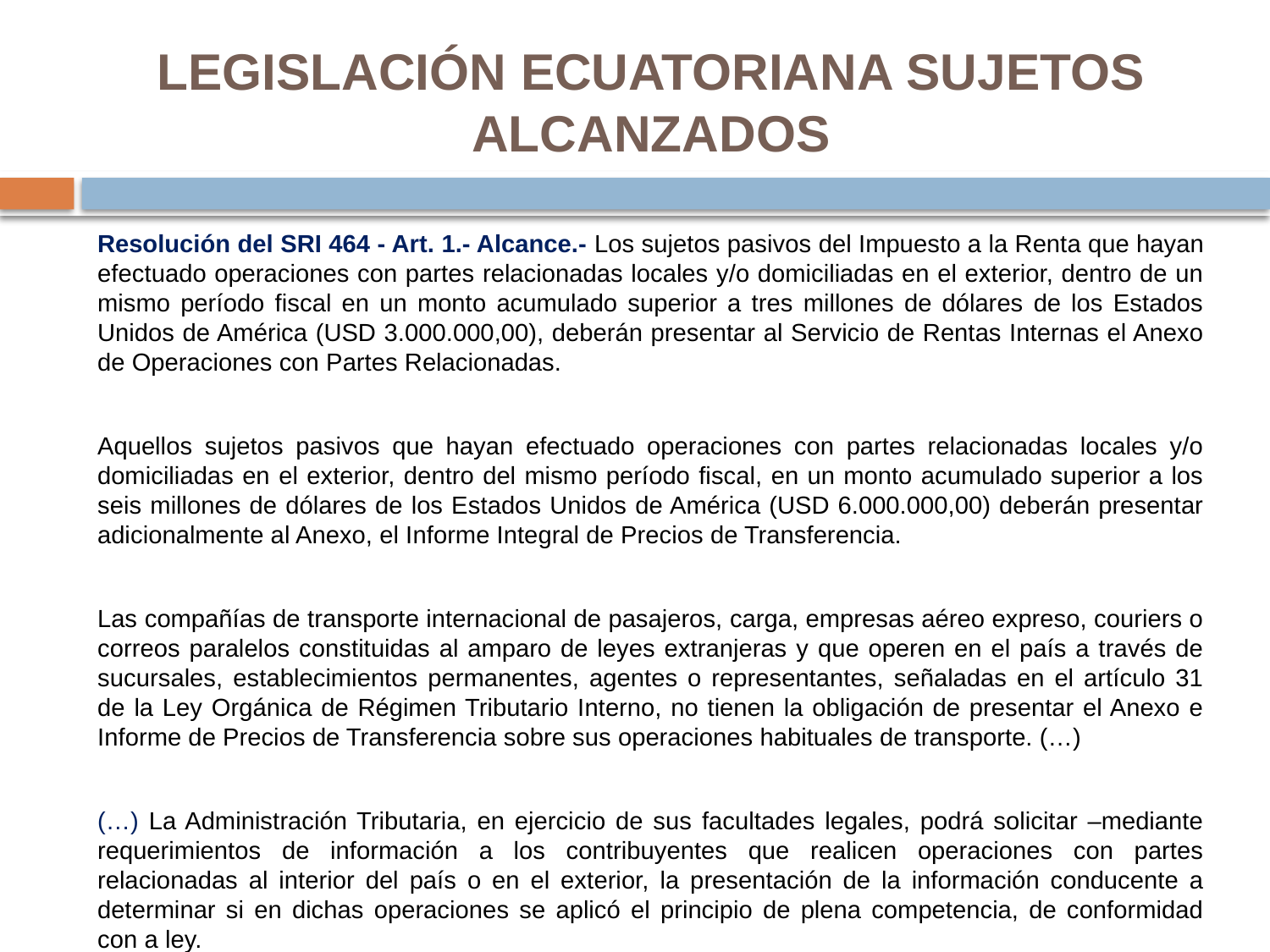

# LEGISLACIÓN ECUATORIANA SUJETOS ALCANZADOS
Resolución del SRI 464 - Art. 1.- Alcance.- Los sujetos pasivos del Impuesto a la Renta que hayan efectuado operaciones con partes relacionadas locales y/o domiciliadas en el exterior, dentro de un mismo período fiscal en un monto acumulado superior a tres millones de dólares de los Estados Unidos de América (USD 3.000.000,00), deberán presentar al Servicio de Rentas Internas el Anexo de Operaciones con Partes Relacionadas.

Aquellos sujetos pasivos que hayan efectuado operaciones con partes relacionadas locales y/o domiciliadas en el exterior, dentro del mismo período fiscal, en un monto acumulado superior a los seis millones de dólares de los Estados Unidos de América (USD 6.000.000,00) deberán presentar adicionalmente al Anexo, el Informe Integral de Precios de Transferencia.

Las compañías de transporte internacional de pasajeros, carga, empresas aéreo expreso, couriers o correos paralelos constituidas al amparo de leyes extranjeras y que operen en el país a través de sucursales, establecimientos permanentes, agentes o representantes, señaladas en el artículo 31 de la Ley Orgánica de Régimen Tributario Interno, no tienen la obligación de presentar el Anexo e Informe de Precios de Transferencia sobre sus operaciones habituales de transporte. (…)

(…) La Administración Tributaria, en ejercicio de sus facultades legales, podrá solicitar –mediante requerimientos de información a los contribuyentes que realicen operaciones con partes relacionadas al interior del país o en el exterior, la presentación de la información conducente a determinar si en dichas operaciones se aplicó el principio de plena competencia, de conformidad con a ley.